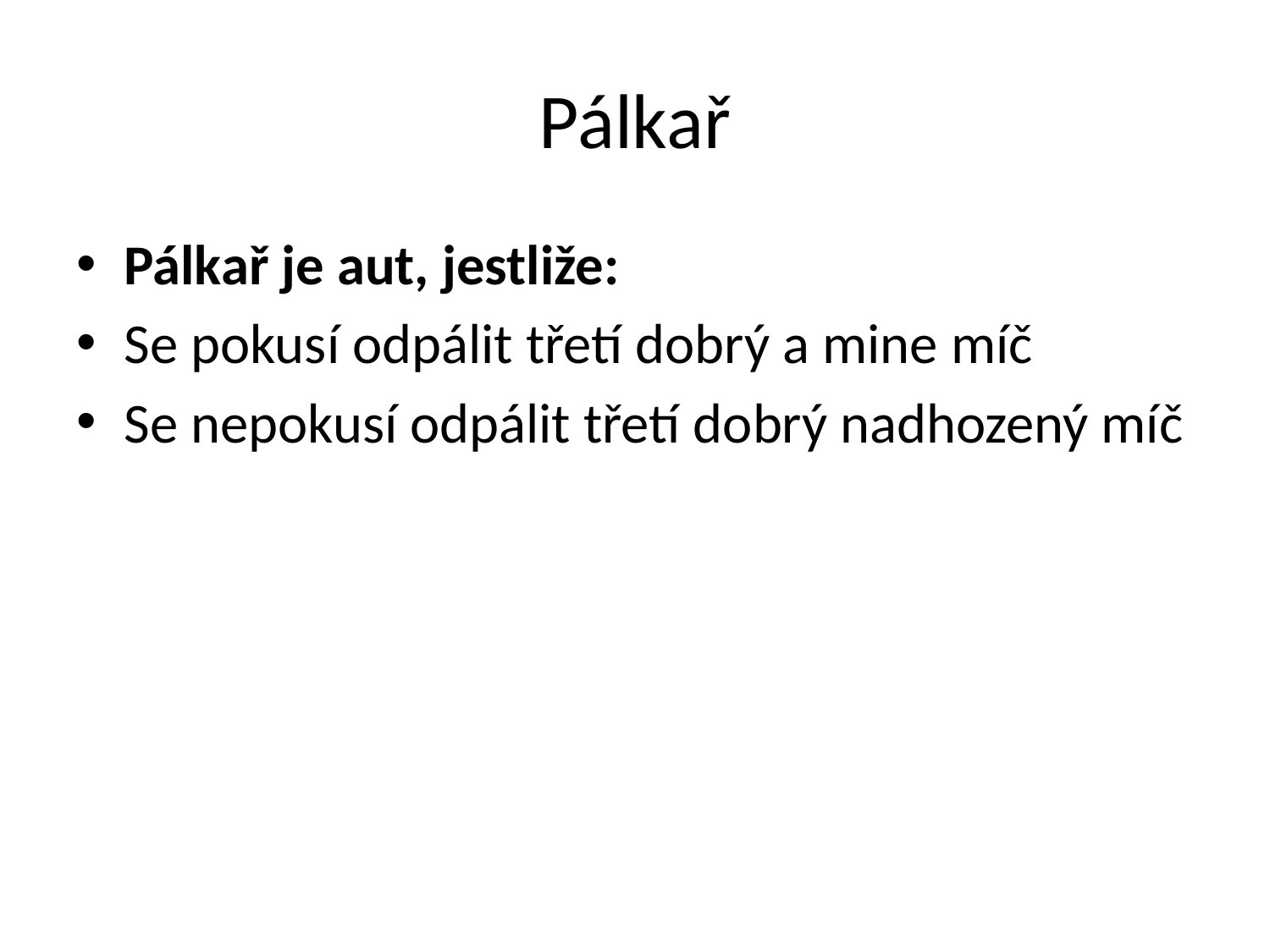

# Pálkař
Pálkař je aut, jestliže:
Se pokusí odpálit třetí dobrý a mine míč
Se nepokusí odpálit třetí dobrý nadhozený míč